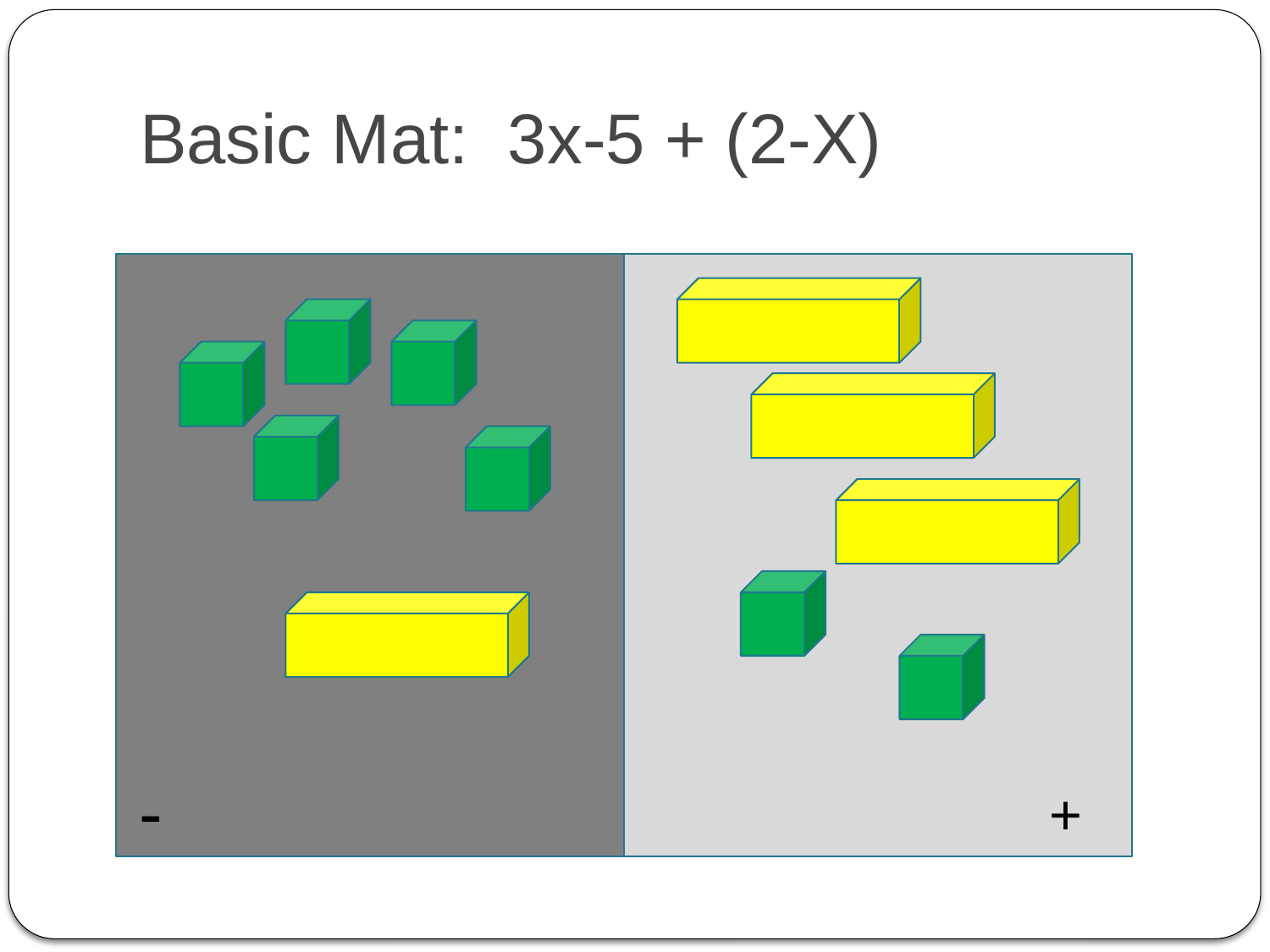

# Basic Mat:  3x-5 + (2-X)

-
+